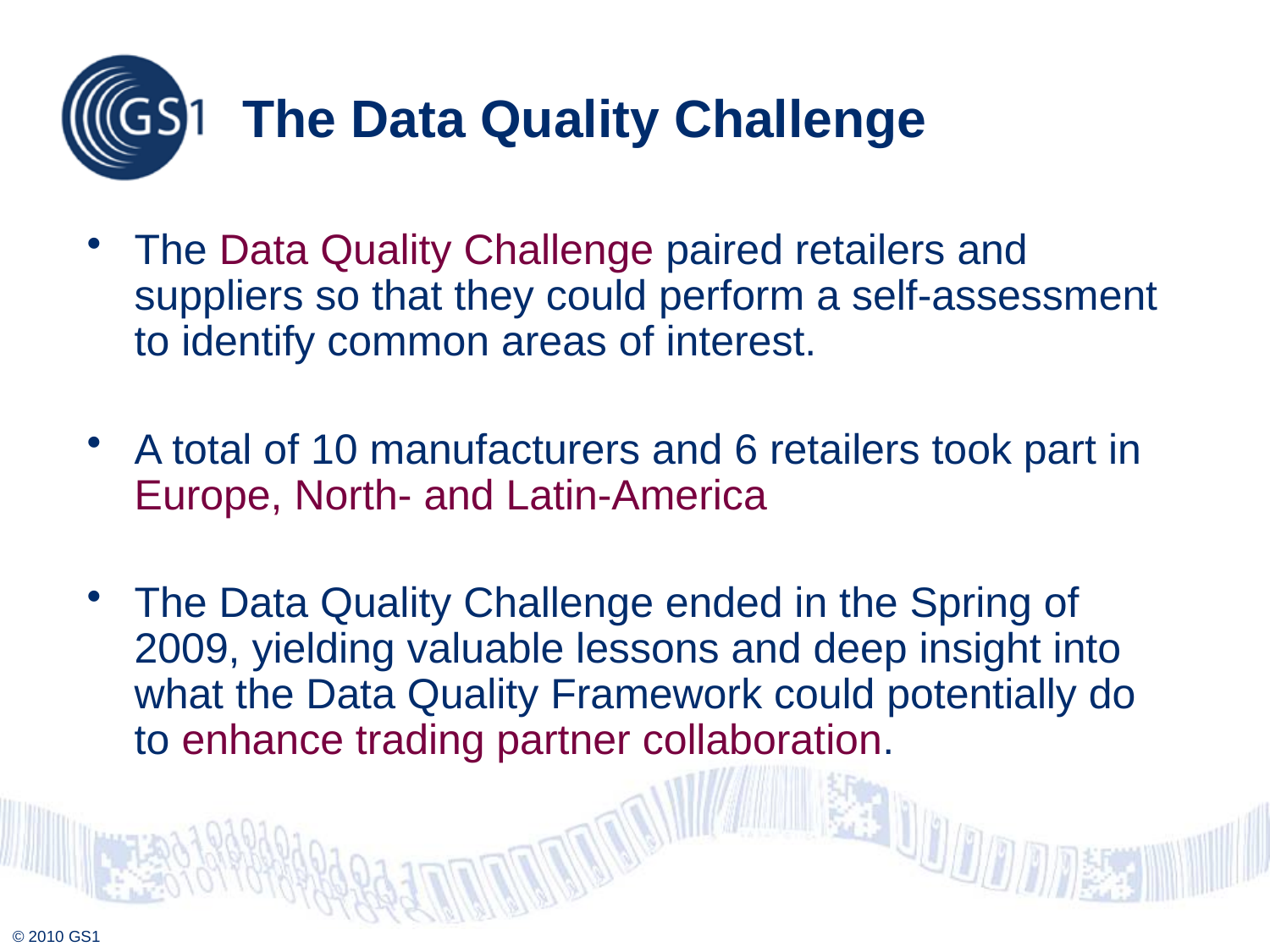

# The Data Quality Challenge
The Data Quality Challenge paired retailers and suppliers so that they could perform a self-assessment to identify common areas of interest.

A total of 10 manufacturers and 6 retailers took part in Europe, North- and Latin-America

The Data Quality Challenge ended in the Spring of 2009, yielding valuable lessons and deep insight into what the Data Quality Framework could potentially do to enhance trading partner collaboration.